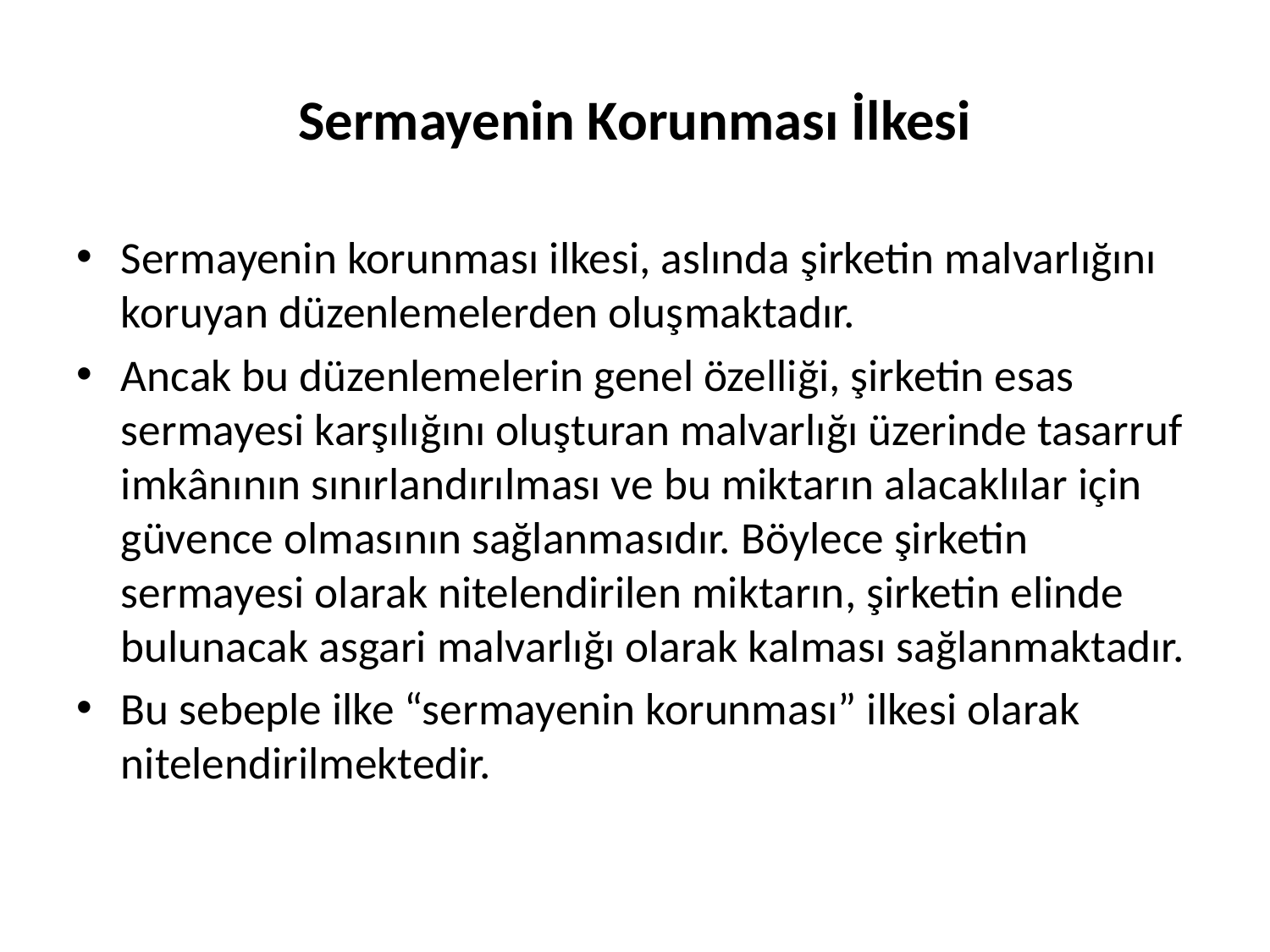

# Sermayenin Korunması İlkesi
Sermayenin korunması ilkesi, aslında şirketin malvarlığını koruyan düzenlemelerden oluşmaktadır.
Ancak bu düzenlemelerin genel özelliği, şirketin esas sermayesi karşılığını oluşturan malvarlığı üzerinde tasarruf imkânının sınırlandırılması ve bu miktarın alacaklılar için güvence olmasının sağlanmasıdır. Böylece şirketin sermayesi olarak nitelendirilen miktarın, şirketin elinde bulunacak asgari malvarlığı olarak kalması sağlanmaktadır.
Bu sebeple ilke “sermayenin korunması” ilkesi olarak nitelendirilmektedir.